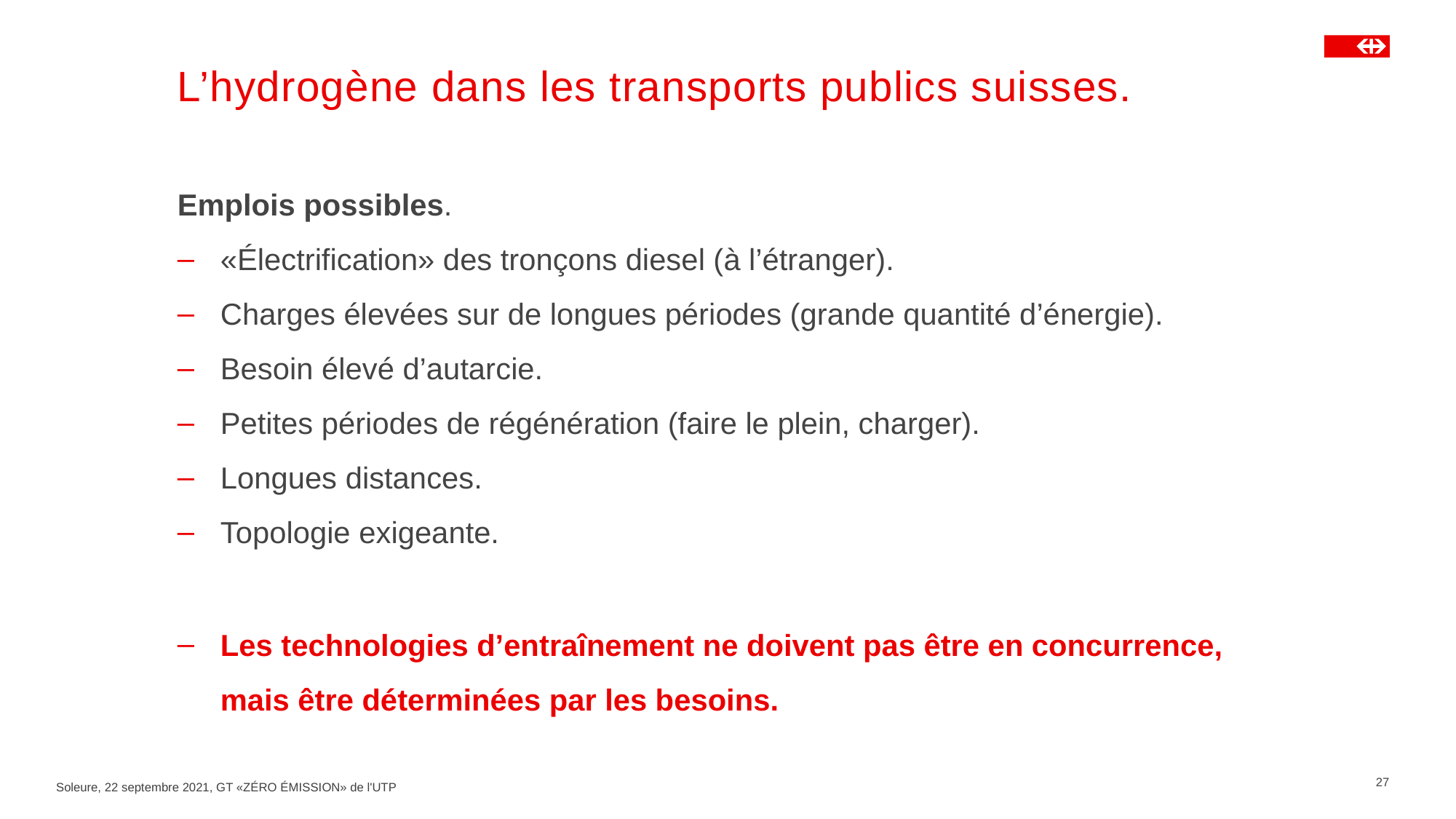

# L’hydrogène dans les transports publics suisses.
Emplois possibles.
«Électrification» des tronçons diesel (à l’étranger).
Charges élevées sur de longues périodes (grande quantité d’énergie).
Besoin élevé d’autarcie.
Petites périodes de régénération (faire le plein, charger).
Longues distances.
Topologie exigeante.

Les technologies d’entraînement ne doivent pas être en concurrence, mais être déterminées par les besoins.
Soleure, 22 septembre 2021, GT «ZÉRO ÉMISSION» de l'UTP
27